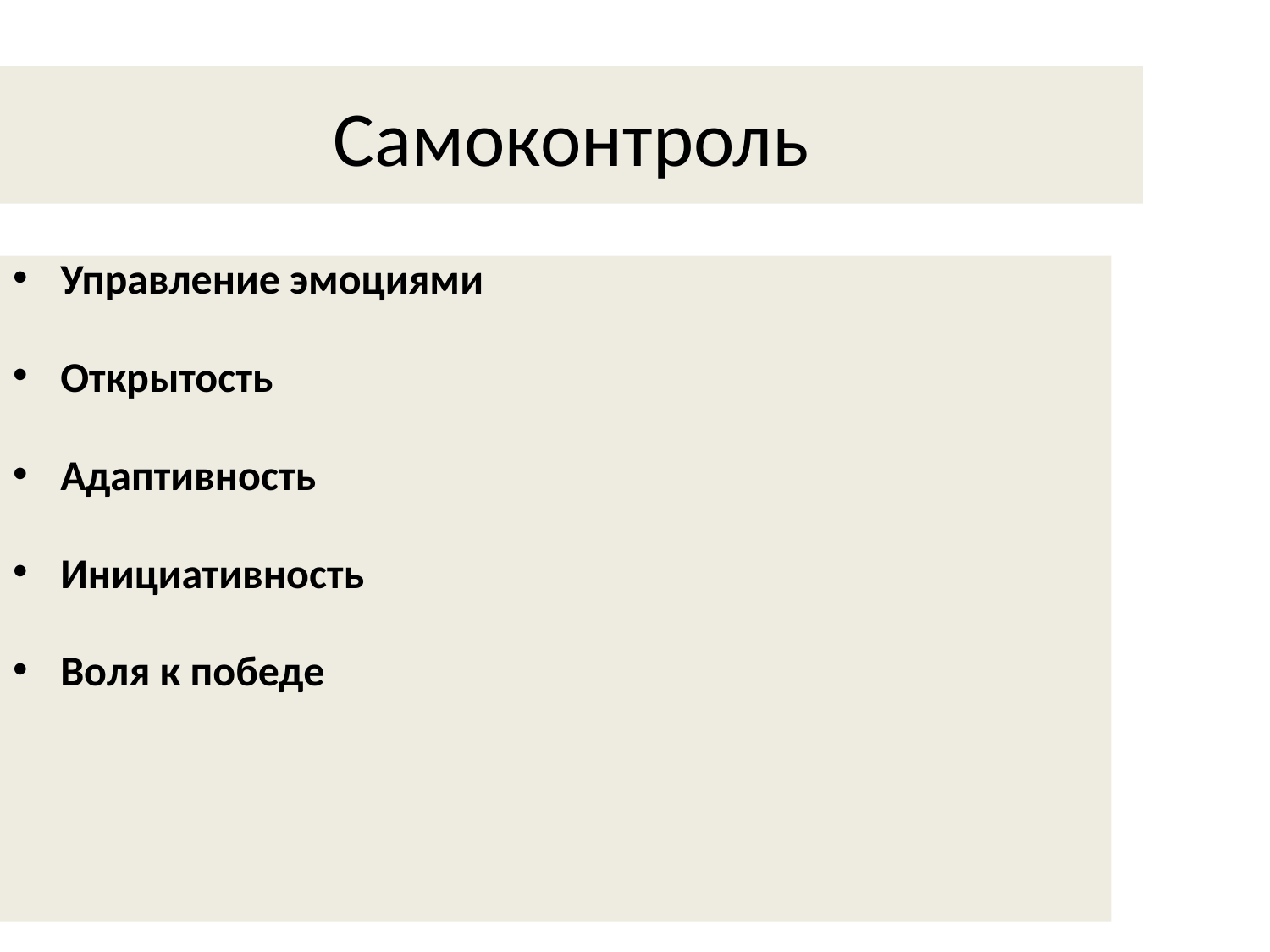

Самоконтроль
Управление эмоциями

Открытость

Адаптивность

Инициативность

Воля к победе